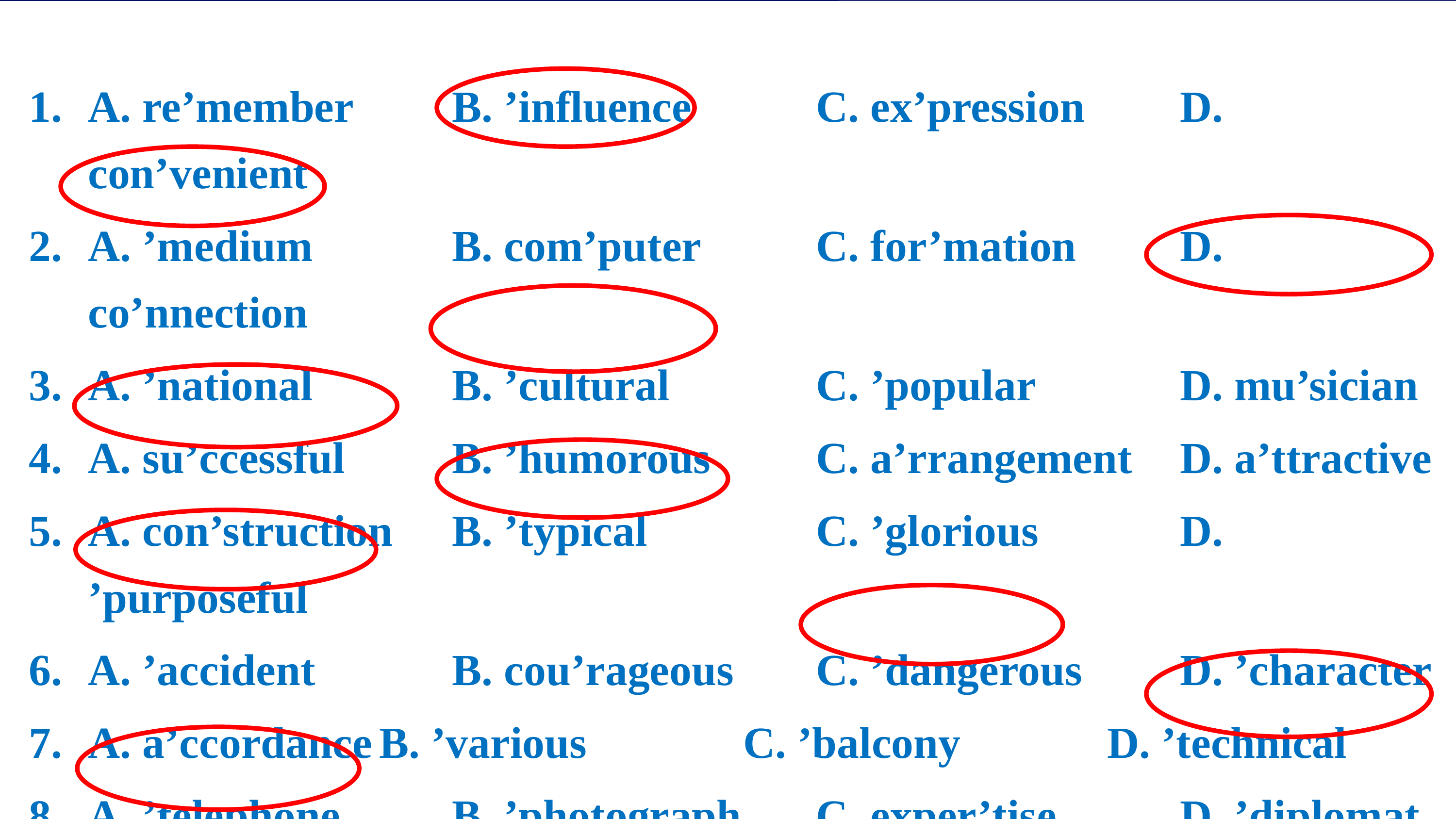

A. re’member		B. ’influence		C. ex’pression		D. con’venient
A. ’medium		B. com’puter		C. for’mation		D. co’nnection
A. ’national		B. ’cultural			C. ’popular		D. mu’sician
A. su’ccessful		B. ’humorous		C. a’rrangement	D. a’ttractive
A. con’struction	B. ’typical			C. ’glorious		D. ’purposeful
A. ’accident		B. cou’rageous		C. ’dangerous		D. ’character
A. a’ccordance	B. ’various			C. ’balcony			D. ’technical
A. ’telephone		B. ’photograph		C. exper’tise		D. ’diplomat
A. ro’mantic		B. i'llusion			C. des’cription		D. ’incident
A. ’capital			B. con’struction	C. a’nnouncement	D. e’ventful